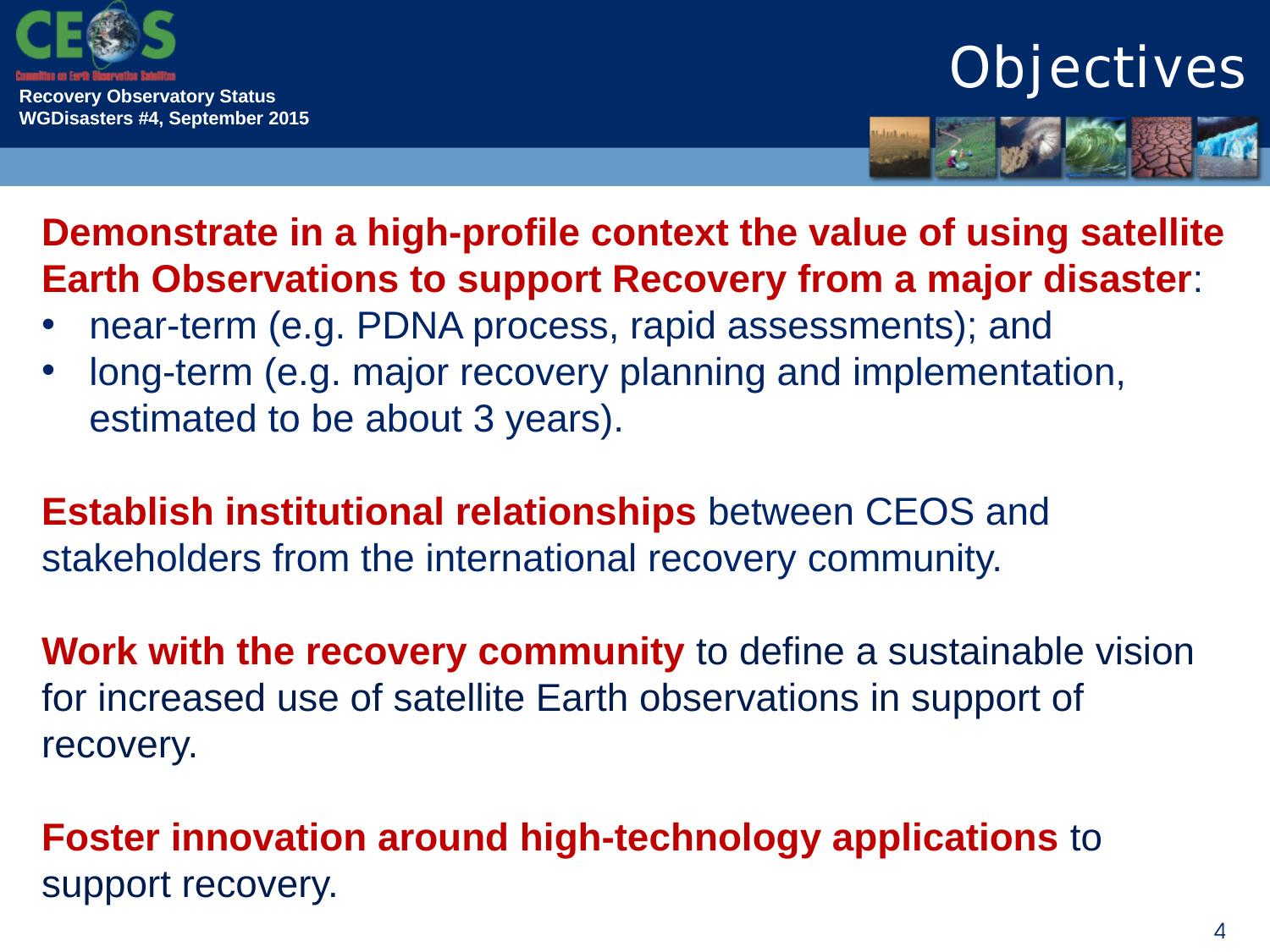

Objectives
Demonstrate in a high-profile context the value of using satellite Earth Observations to support Recovery from a major disaster:
near-term (e.g. PDNA process, rapid assessments); and
long-term (e.g. major recovery planning and implementation, estimated to be about 3 years).

Establish institutional relationships between CEOS and stakeholders from the international recovery community.

Work with the recovery community to define a sustainable vision for increased use of satellite Earth observations in support of recovery.

Foster innovation around high-technology applications to support recovery.
4